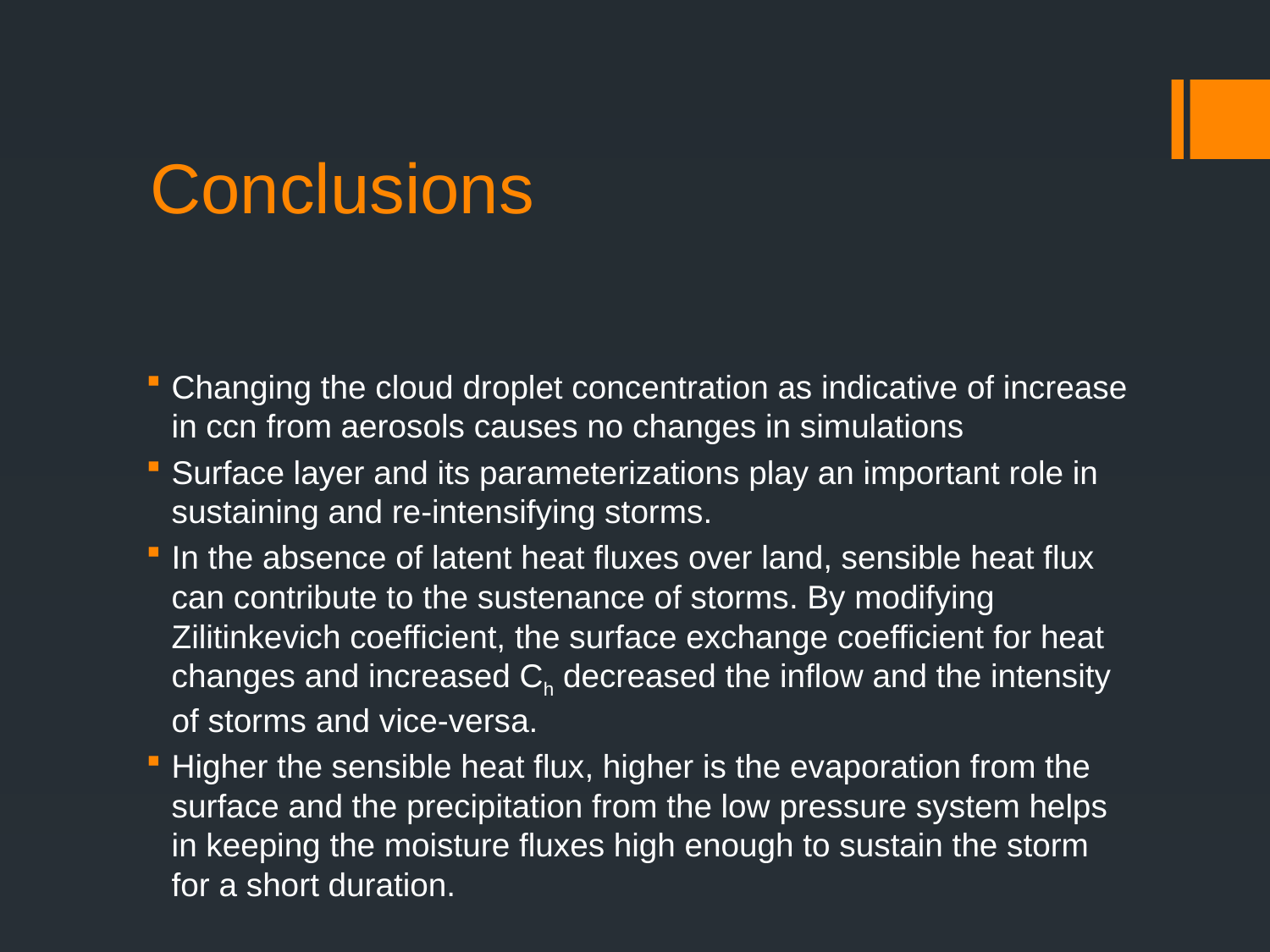

# Conclusions
Changing the cloud droplet concentration as indicative of increase in ccn from aerosols causes no changes in simulations
Surface layer and its parameterizations play an important role in sustaining and re-intensifying storms.
In the absence of latent heat fluxes over land, sensible heat flux can contribute to the sustenance of storms. By modifying Zilitinkevich coefficient, the surface exchange coefficient for heat changes and increased Ch decreased the inflow and the intensity of storms and vice-versa.
Higher the sensible heat flux, higher is the evaporation from the surface and the precipitation from the low pressure system helps in keeping the moisture fluxes high enough to sustain the storm for a short duration.